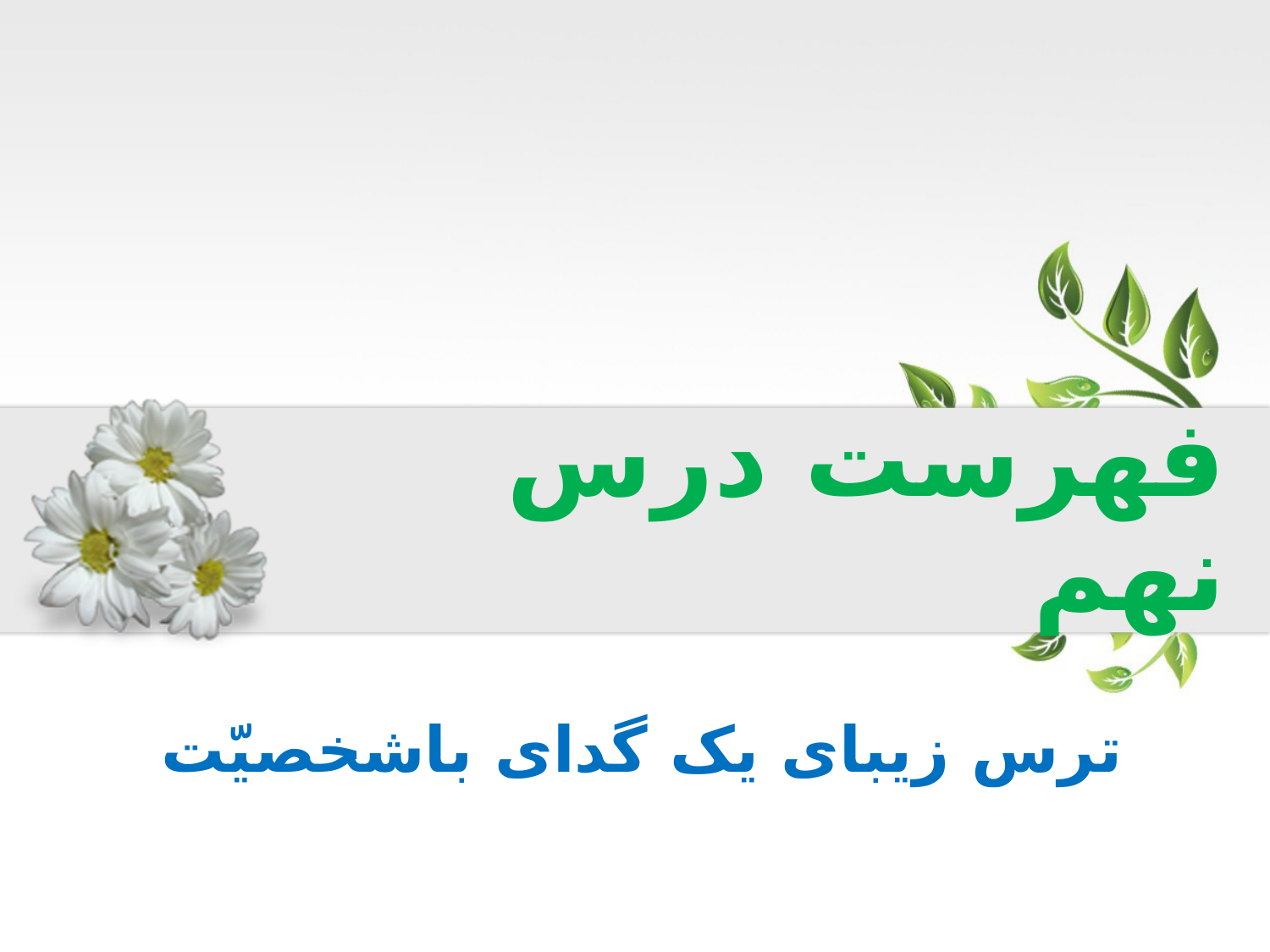

# فهرست درس نهم
ترس زیبای یک گدای باشخصیّت